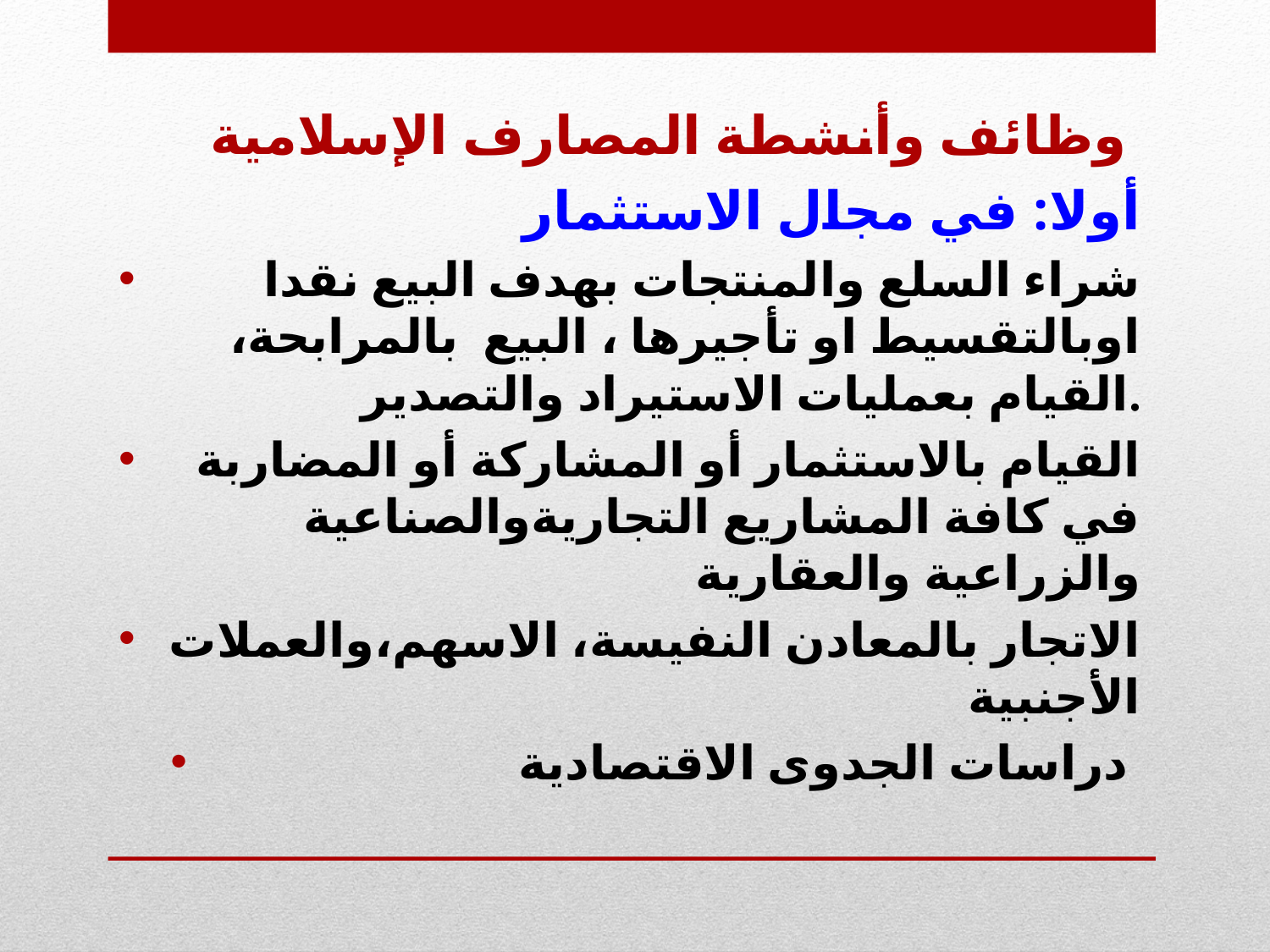

وظائف وأنشطة المصارف الإسلامية
أولا: في مجال الاستثمار
شراء السلع والمنتجات بهدف البيع نقدا اوبالتقسيط او تأجيرها ، البيع  بالمرابحة، القيام بعمليات الاستيراد والتصدير.
القيام بالاستثمار أو المشاركة أو المضاربة في كافة المشاريع التجاريةوالصناعية والزراعية والعقارية
الاتجار بالمعادن النفيسة، الاسهم،والعملات الأجنبية
دراسات الجدوى الاقتصادية